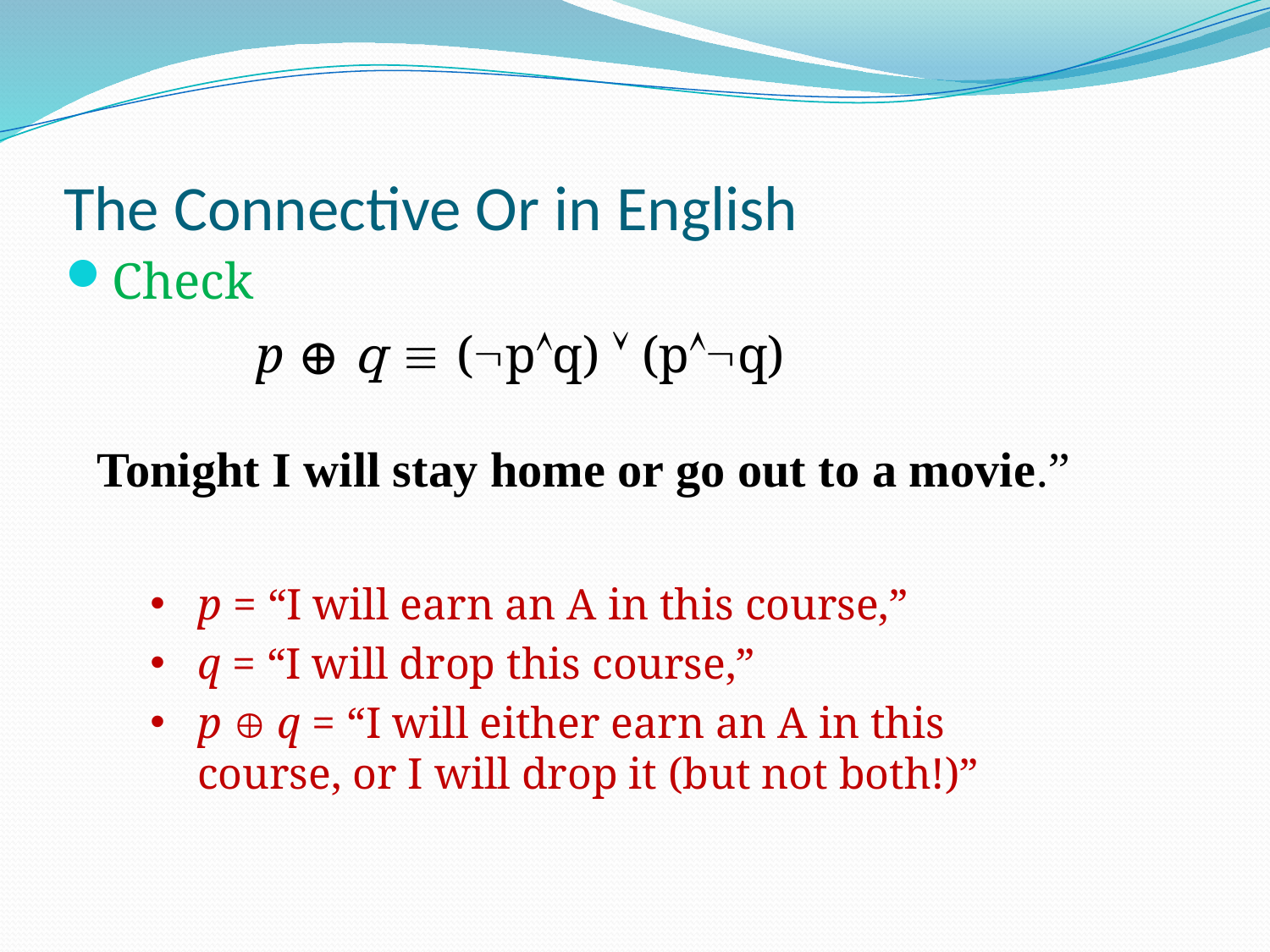

# The Connective Or in English
Check

p ⊕ q ≡ (¬p∧q) ∨ (p∧¬q)
Tonight I will stay home or go out to a movie.”
p = “I will earn an A in this course,”
q = “I will drop this course,”
p ⊕ q = “I will either earn an A in this course, or I will drop it (but not both!)”